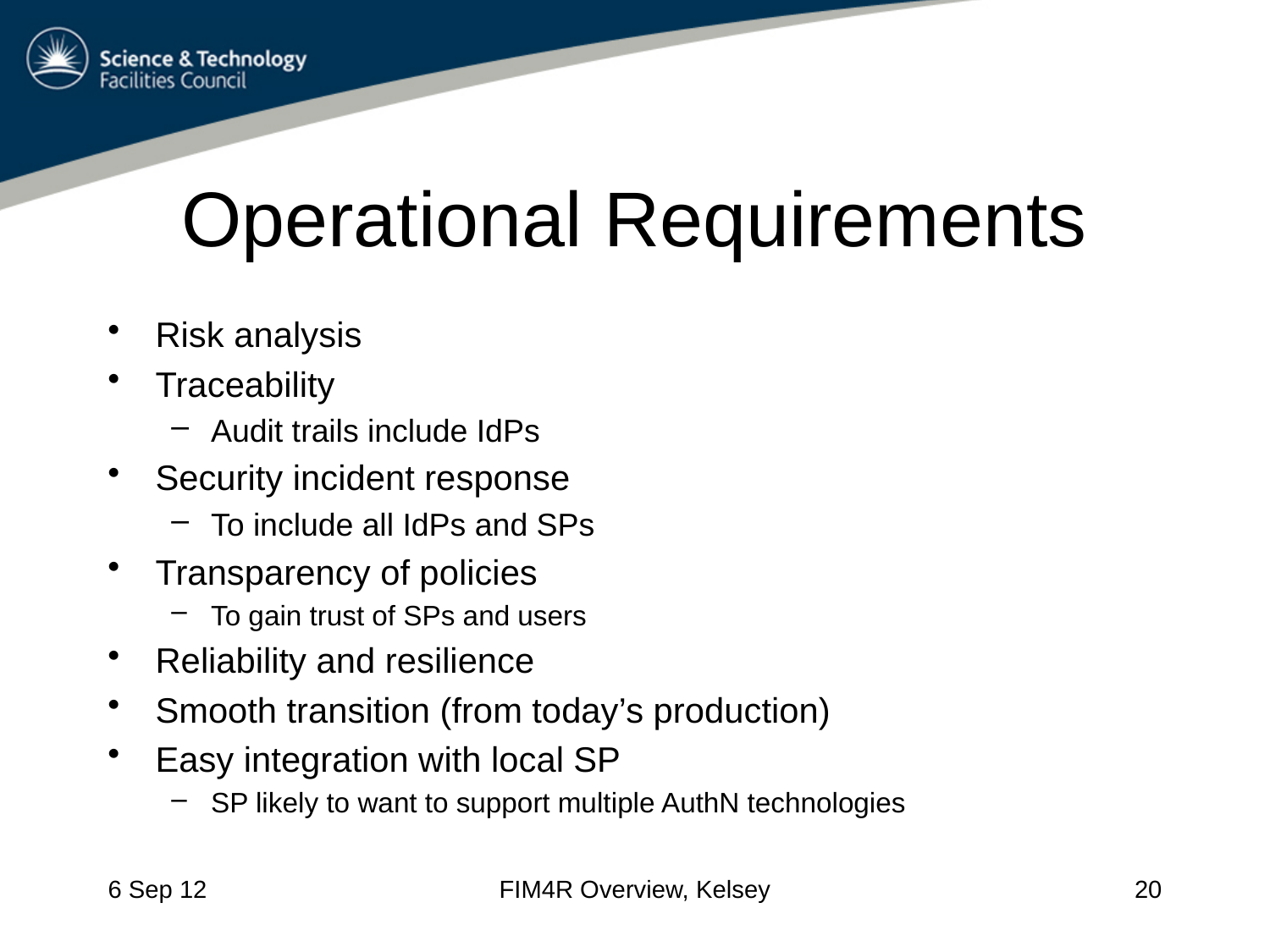

# Operational Requirements
Risk analysis
Traceability
Audit trails include IdPs
Security incident response
To include all IdPs and SPs
Transparency of policies
To gain trust of SPs and users
Reliability and resilience
Smooth transition (from today’s production)
Easy integration with local SP
SP likely to want to support multiple AuthN technologies
6 Sep 12
FIM4R Overview, Kelsey
20